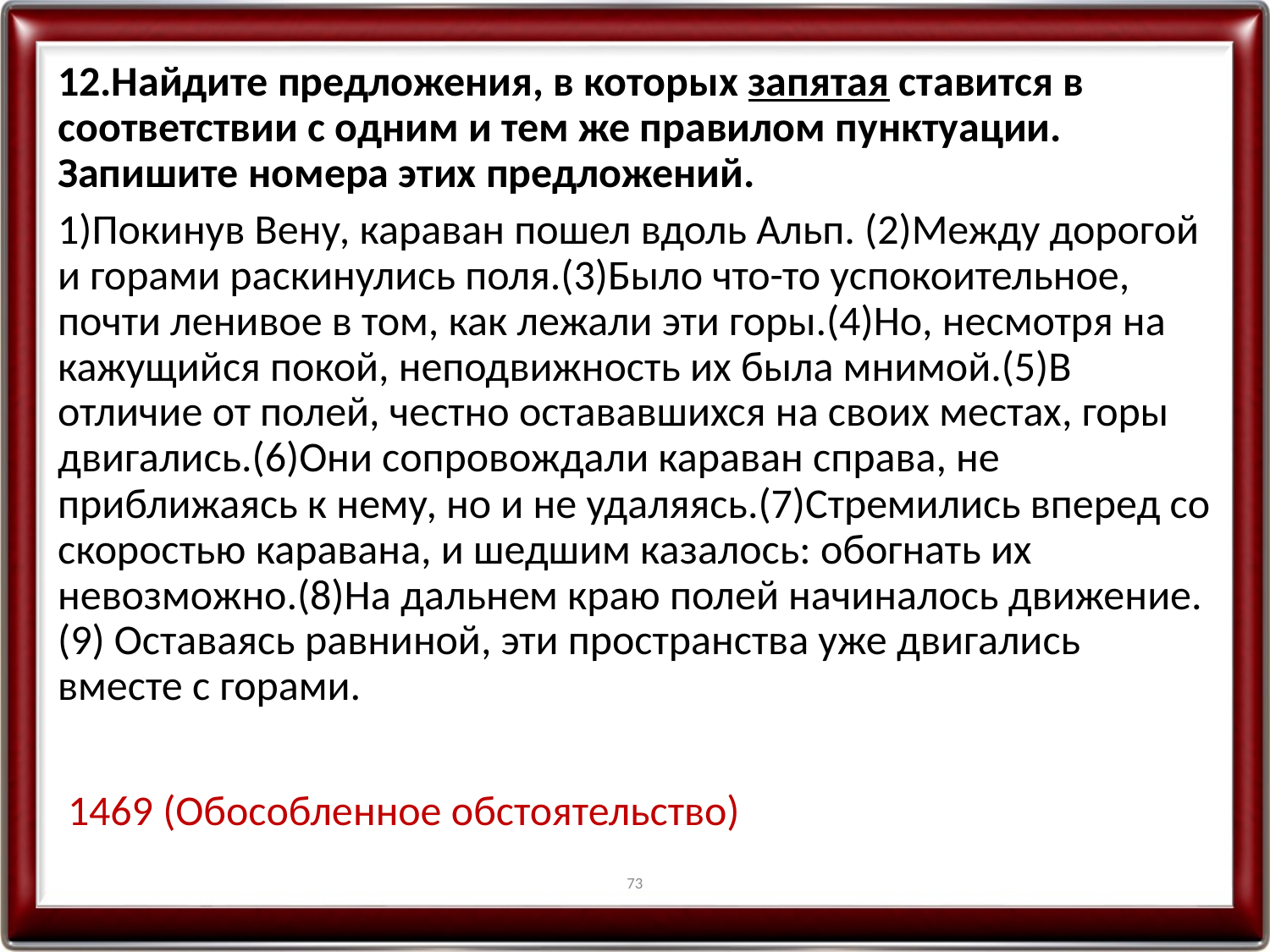

12.Найдите предложения, в которых запятая ставится в соответствии с одним и тем же правилом пунктуации. Запишите номера этих предложений.
1)Покинув Вену, караван пошел вдоль Альп. (2)Между дорогой и горами раскинулись поля.(3)Было что-то успокоительное, почти ленивое в том, как лежали эти горы.(4)Но, несмотря на кажущийся покой, неподвижность их была мнимой.(5)В отличие от полей, честно остававшихся на своих местах, горы двигались.(6)Они сопровождали караван справа, не приближаясь к нему, но и не удаляясь.(7)Стремились вперед со скоростью каравана, и шедшим казалось: обогнать их невозможно.(8)На дальнем краю полей начиналось движение.(9) Оставаясь равниной, эти пространства уже двигались вместе с горами.
1469 (Обособленное обстоятельство)
73